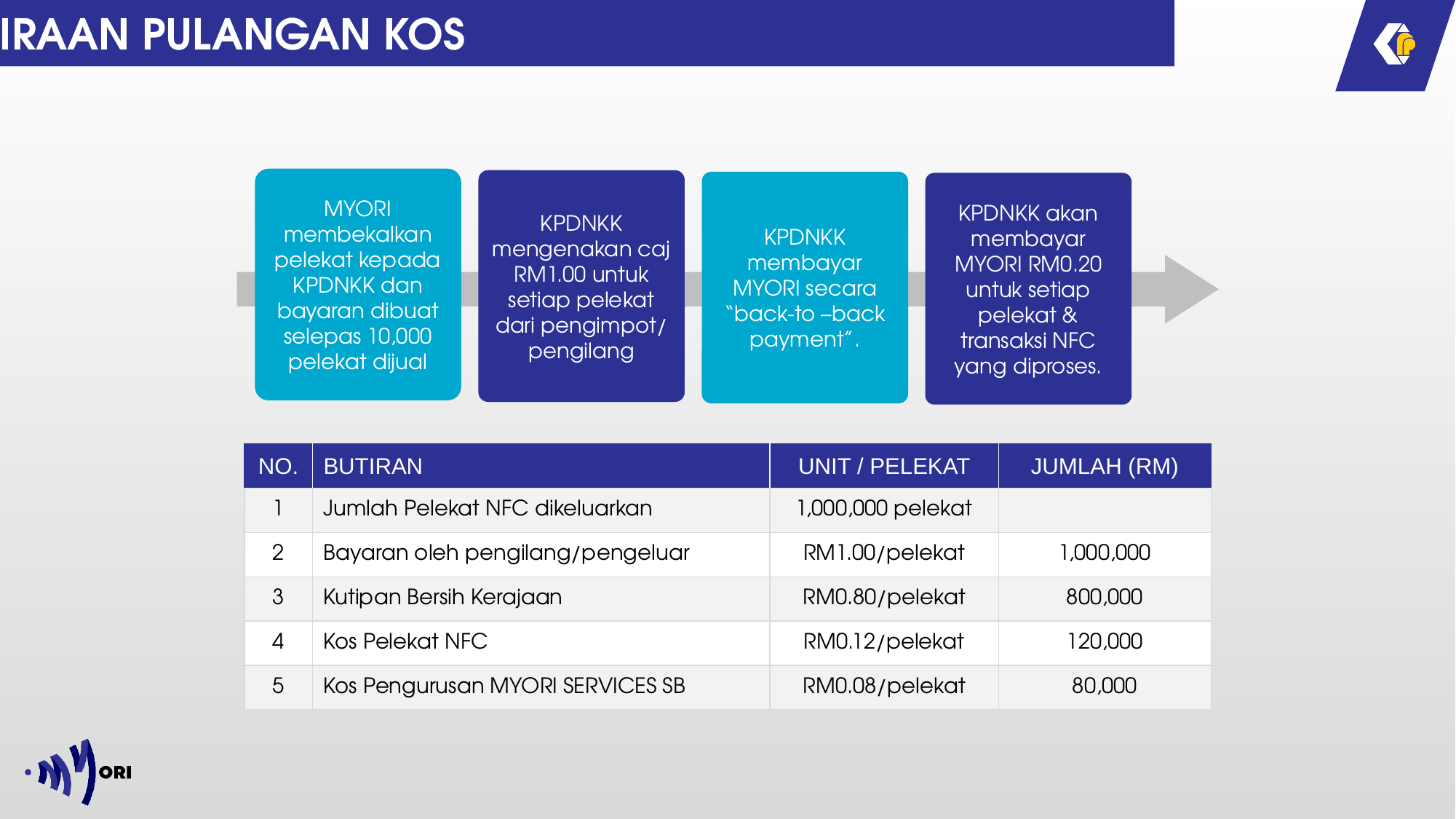

# KIRAAN PULANGAN KOS
MYORI membekalkan pelekat kepada KPDNKK dan bayaran dibuat selepas 10,000 pelekat dijual
KPDNKK mengenakan caj RM1.00 untuk setiap pelekat dari pengimpot/ pengilang
KPDNKK membayar MYORI secara “back-to –back payment”.
KPDNKK akan membayar MYORI RM0.20 untuk setiap pelekat & transaksi NFC yang diproses.

| NO. | BUTIRAN | UNIT / PELEKAT | JUMLAH (RM) |
| --- | --- | --- | --- |
| 1 | Jumlah Pelekat NFC dikeluarkan | 1,000,000 pelekat |  |
| 2 | Bayaran oleh pengilang/pengeluar | RM1.00/pelekat | 1,000,000 |
| 3 | Kutipan Bersih Kerajaan | RM0.80/pelekat | 800,000 |
| 4 | Kos Pelekat NFC | RM0.12/pelekat | 120,000 |
| 5 | Kos Pengurusan MYORI SERVICES SB | RM0.08/pelekat | 80,000 |